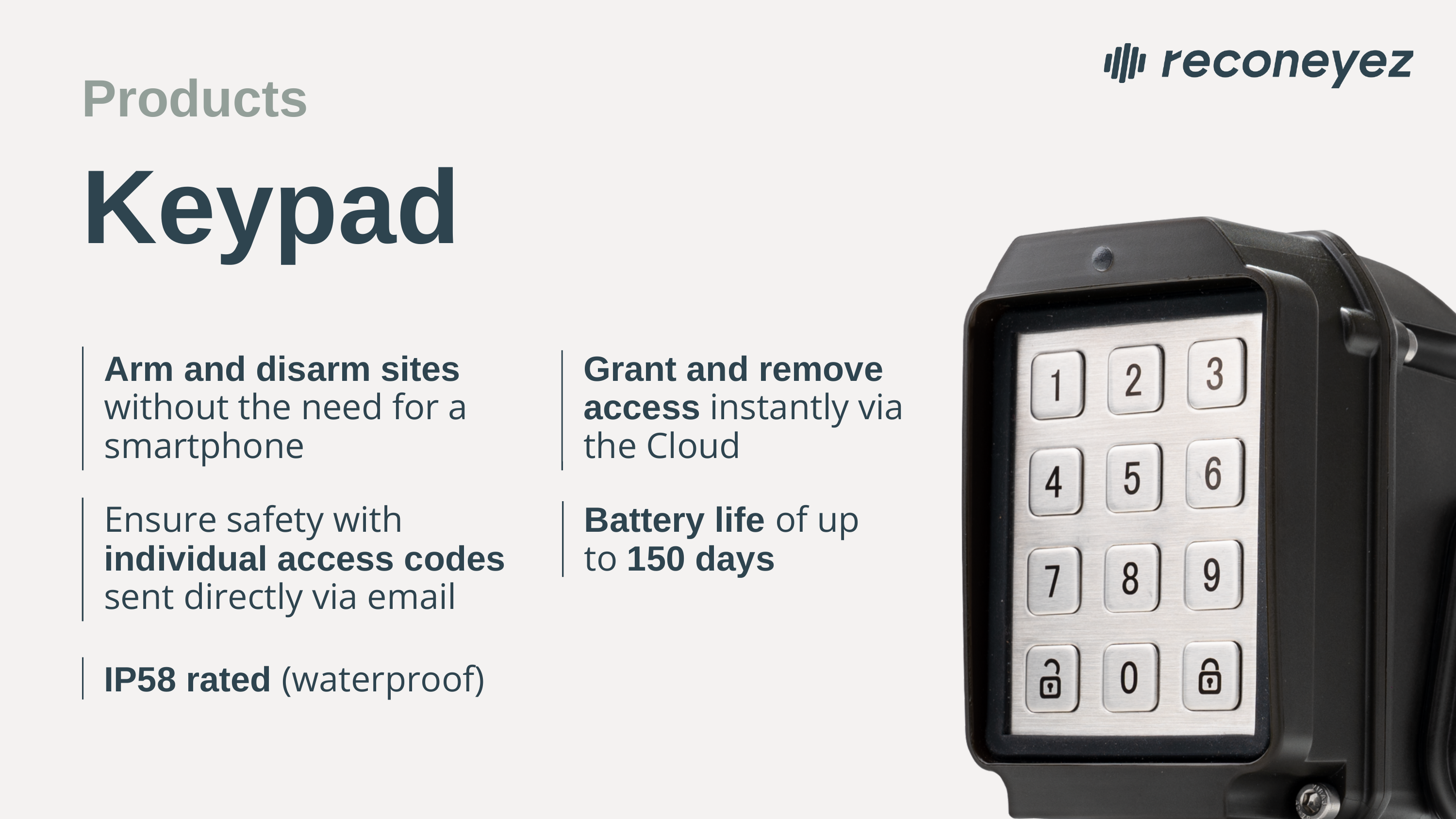

Products
Keypad

Arm and disarm sites without the need for a smartphone
Grant and remove access instantly via the Cloud

Ensure safety with individual access codes sent directly via email
Battery life of up to 150 days

IP58 rated (waterproof)